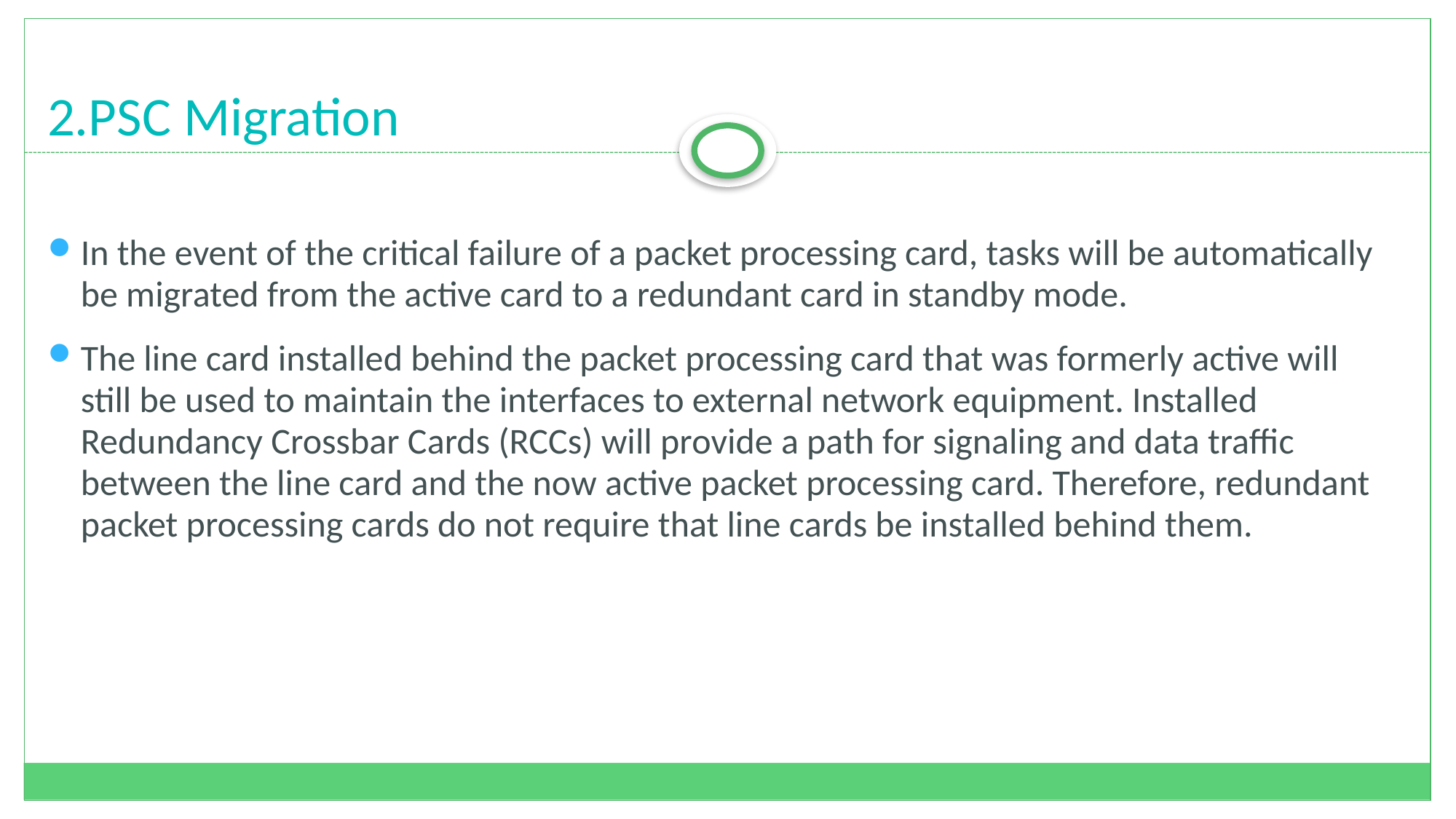

# 2.PSC Migration

In the event of the critical failure of a packet processing card, tasks will be automatically be migrated from the active card to a redundant card in standby mode.
The line card installed behind the packet processing card that was formerly active will still be used to maintain the interfaces to external network equipment. Installed Redundancy Crossbar Cards (RCCs) will provide a path for signaling and data traffic between the line card and the now active packet processing card. Therefore, redundant packet processing cards do not require that line cards be installed behind them.